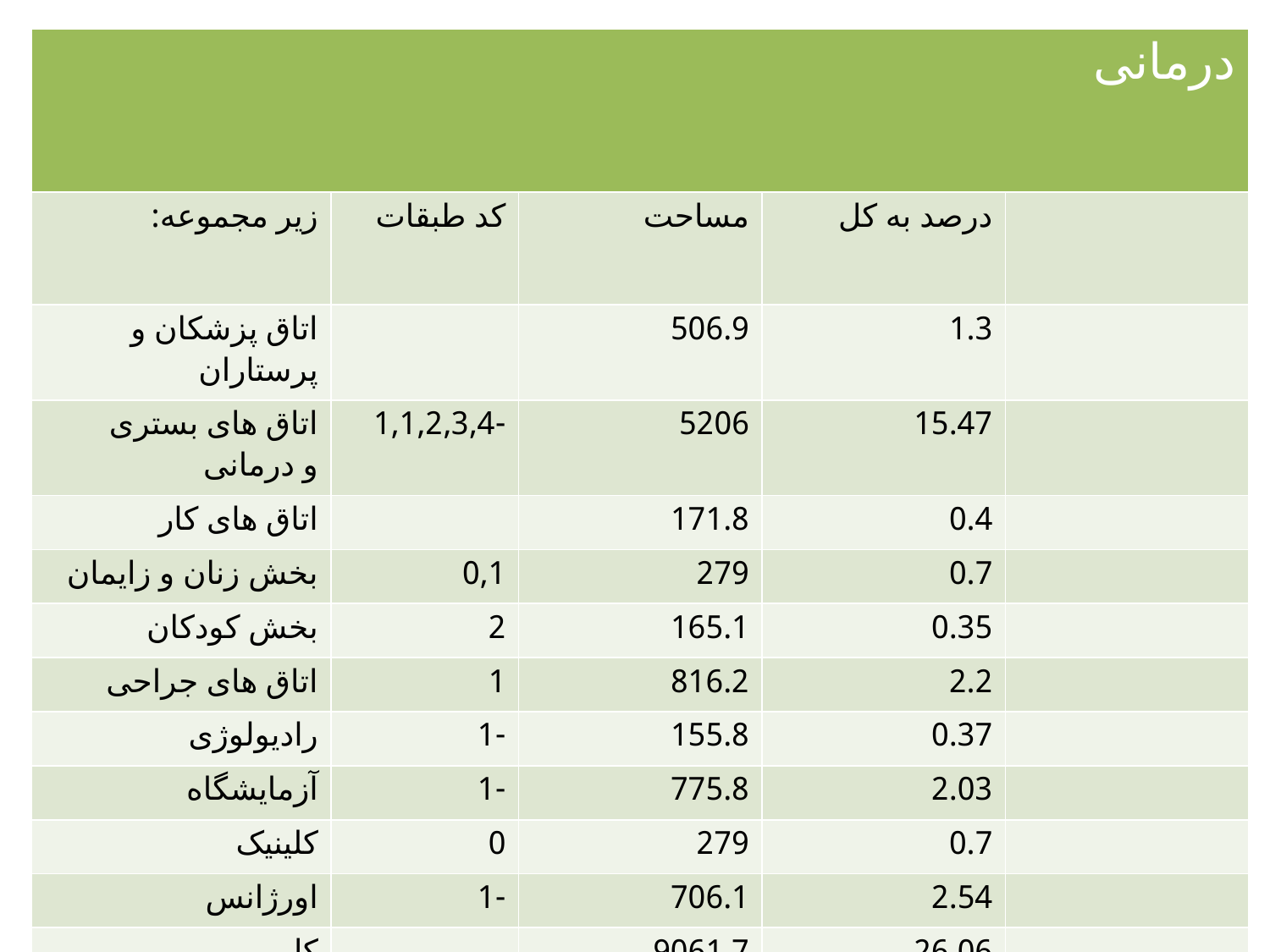

| درمانی |  |  |  |  |
| --- | --- | --- | --- | --- |
| زیر مجموعه: | کد طبقات | مساحت | درصد به کل |  |
| اتاق پزشکان و پرستاران |  | 506.9 | 1.3 |  |
| اتاق های بستری و درمانی | -1,1,2,3,4 | 5206 | 15.47 |  |
| اتاق های کار |  | 171.8 | 0.4 |  |
| بخش زنان و زایمان | 0,1 | 279 | 0.7 |  |
| بخش کودکان | 2 | 165.1 | 0.35 |  |
| اتاق های جراحی | 1 | 816.2 | 2.2 |  |
| رادیولوژی | -1 | 155.8 | 0.37 |  |
| آزمایشگاه | -1 | 775.8 | 2.03 |  |
| کلینیک | 0 | 279 | 0.7 |  |
| اورژانس | -1 | 706.1 | 2.54 |  |
| کل |  | 9061.7 | 26.06 |  |
#